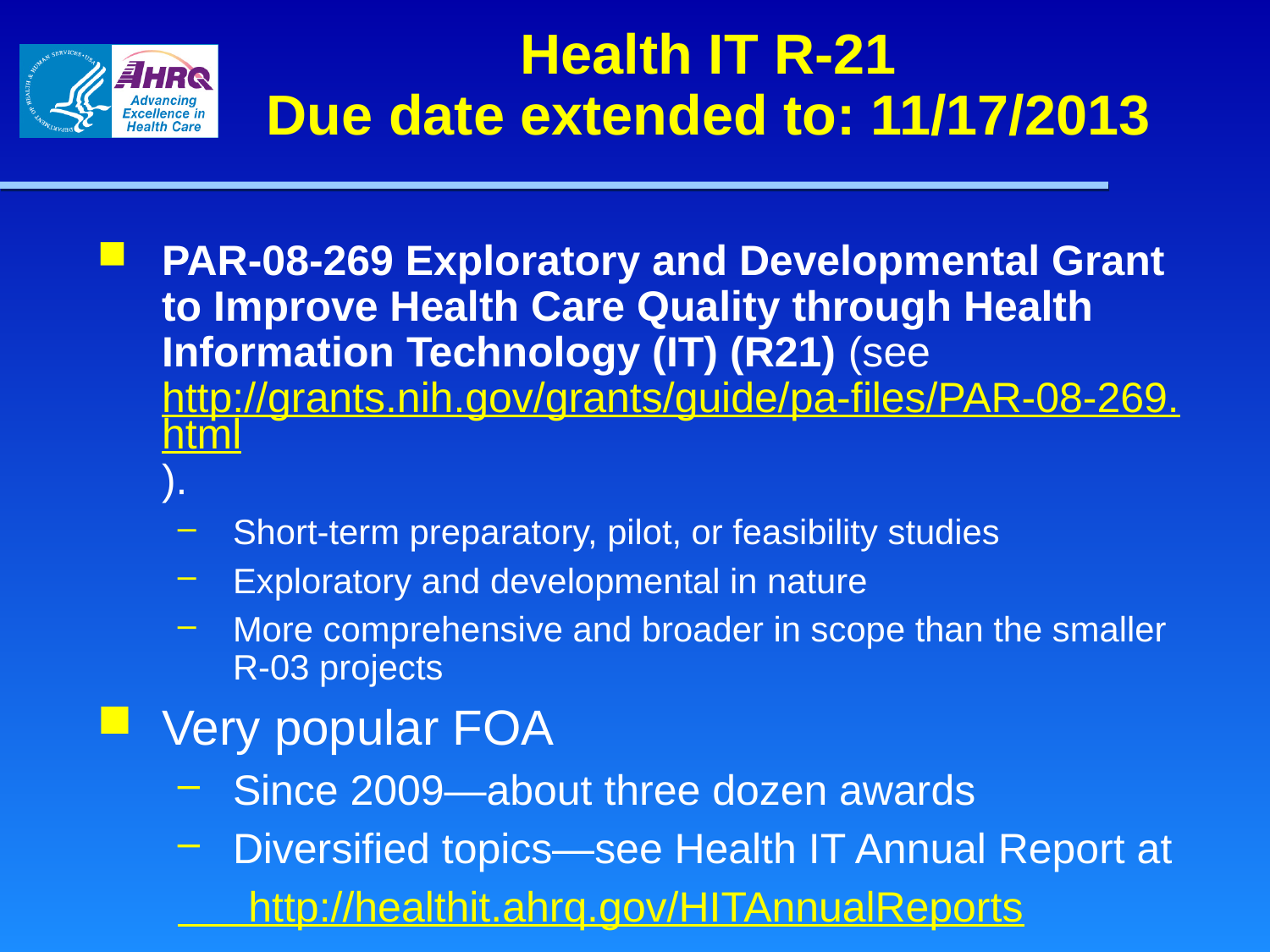

# Health IT R-21 Due date extended to: 11/17/2013
PAR-08-269 Exploratory and Developmental Grant to Improve Health Care Quality through Health Information Technology (IT) (R21) (see http://grants.nih.gov/grants/guide/pa-files/PAR-08-269.html).
Short-term preparatory, pilot, or feasibility studies
Exploratory and developmental in nature
More comprehensive and broader in scope than the smaller R-03 projects
Very popular FOA
Since 2009—about three dozen awards
Diversified topics—see Health IT Annual Report at
      http://healthit.ahrq.gov/HITAnnualReports